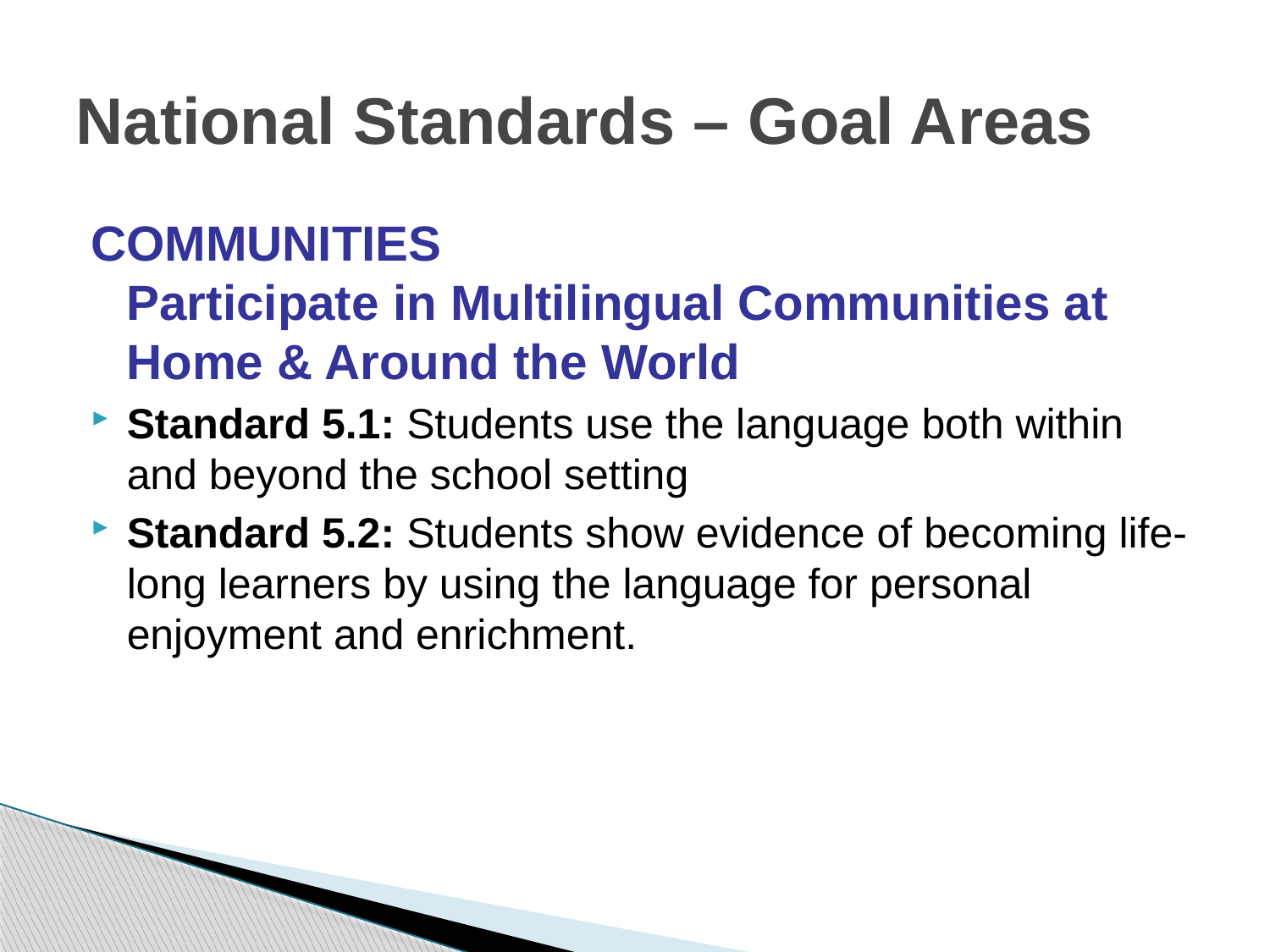

# National Standards – Goal Areas
COMMUNITIES
Participate in Multilingual Communities at Home & Around the World
Standard 5.1: Students use the language both within and beyond the school setting
Standard 5.2: Students show evidence of becoming life-long learners by using the language for personal enjoyment and enrichment.